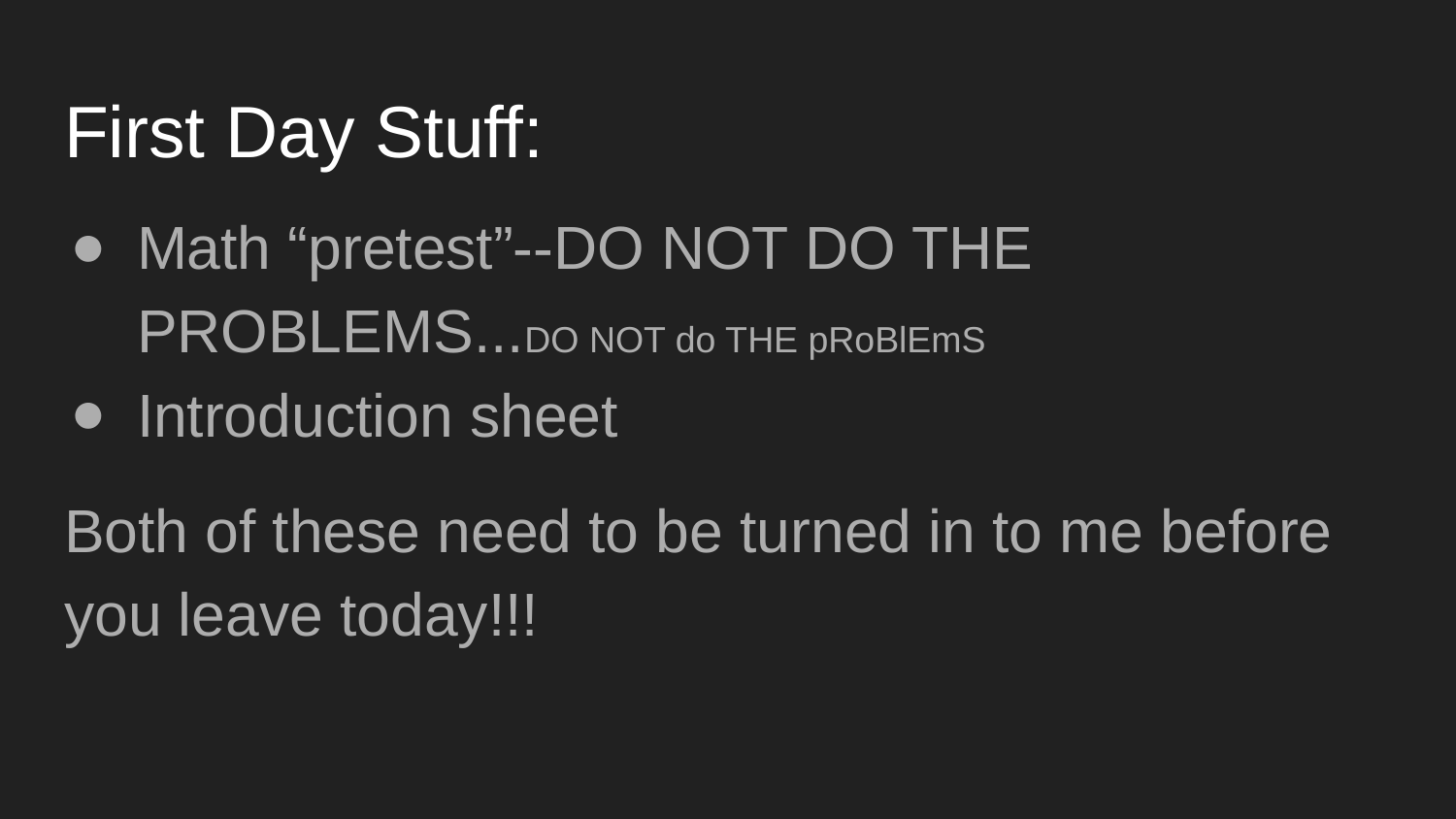

# First Day Stuff:
Math “pretest”--DO NOT DO THE PROBLEMS...DO NOT do THE pRoBlEmS
Introduction sheet
Both of these need to be turned in to me before you leave today!!!